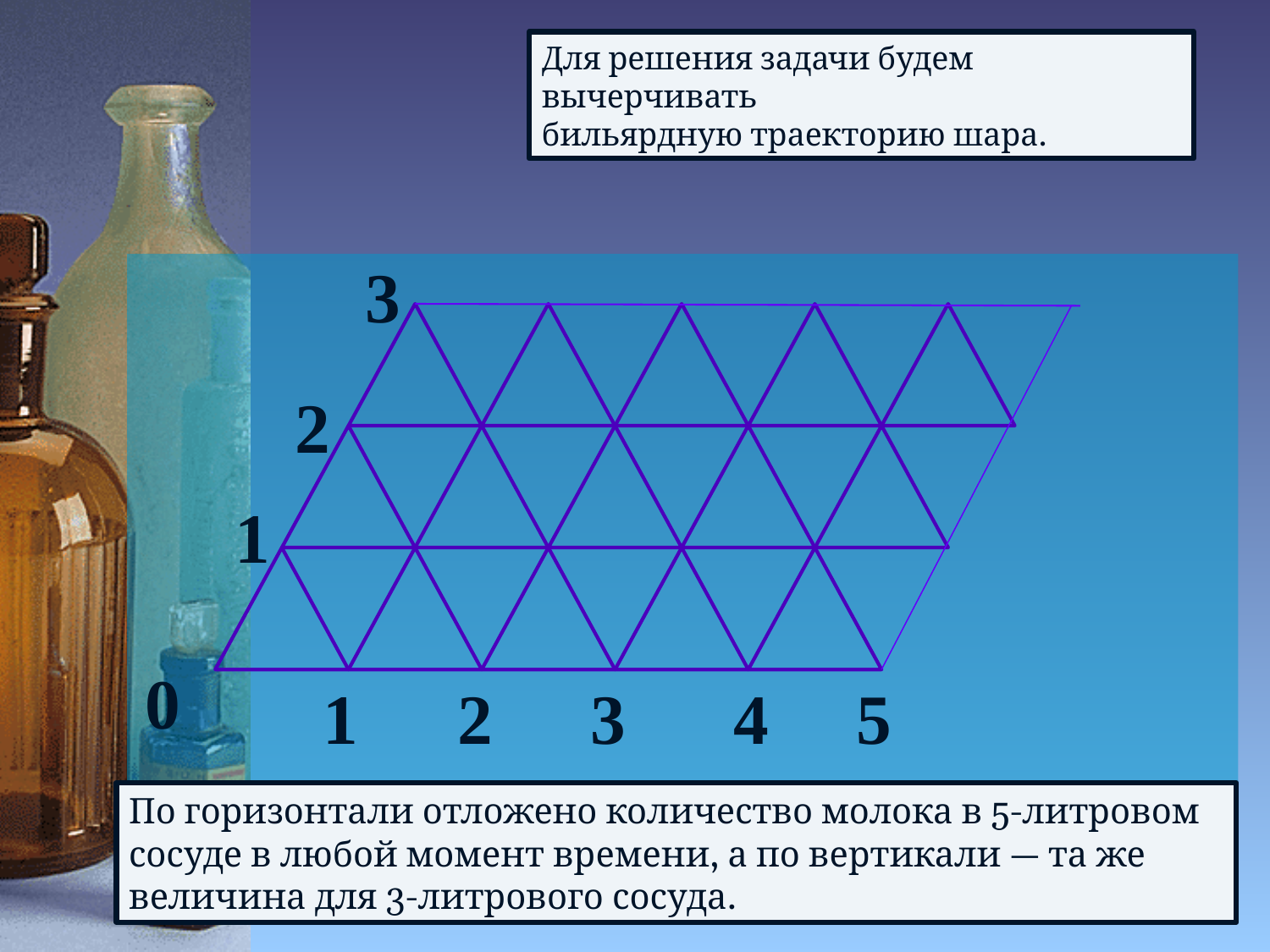

Для решения задачи будем вычерчивать
бильярдную траекторию шара.
3

2
1
0
1
2
3
4
5
По горизонтали отложено количество молока в 5-литровом сосуде в любой момент времени, а по вертикали — та же величина для 3-литрового сосуда.